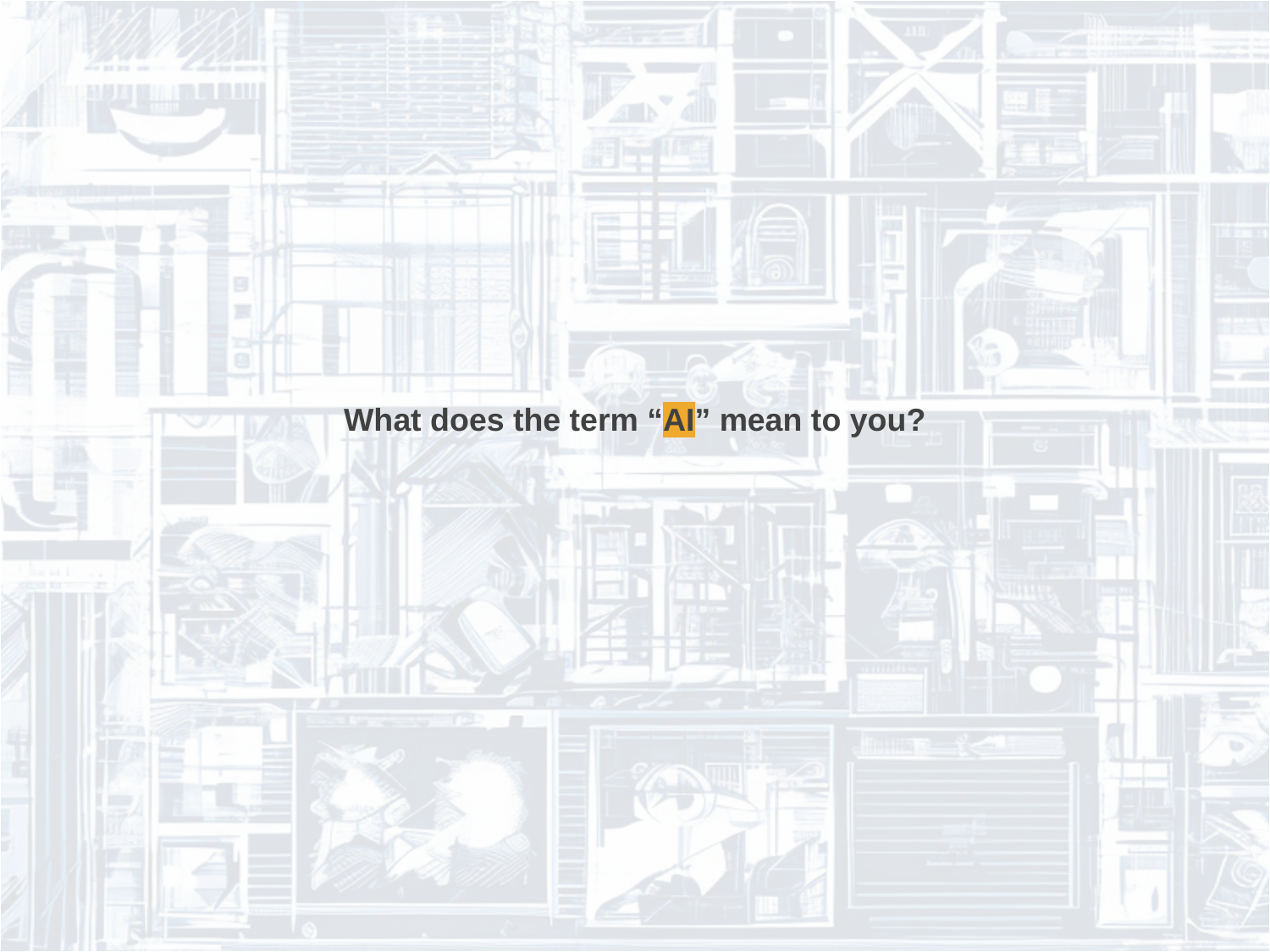

What does the term “AI” mean to you?